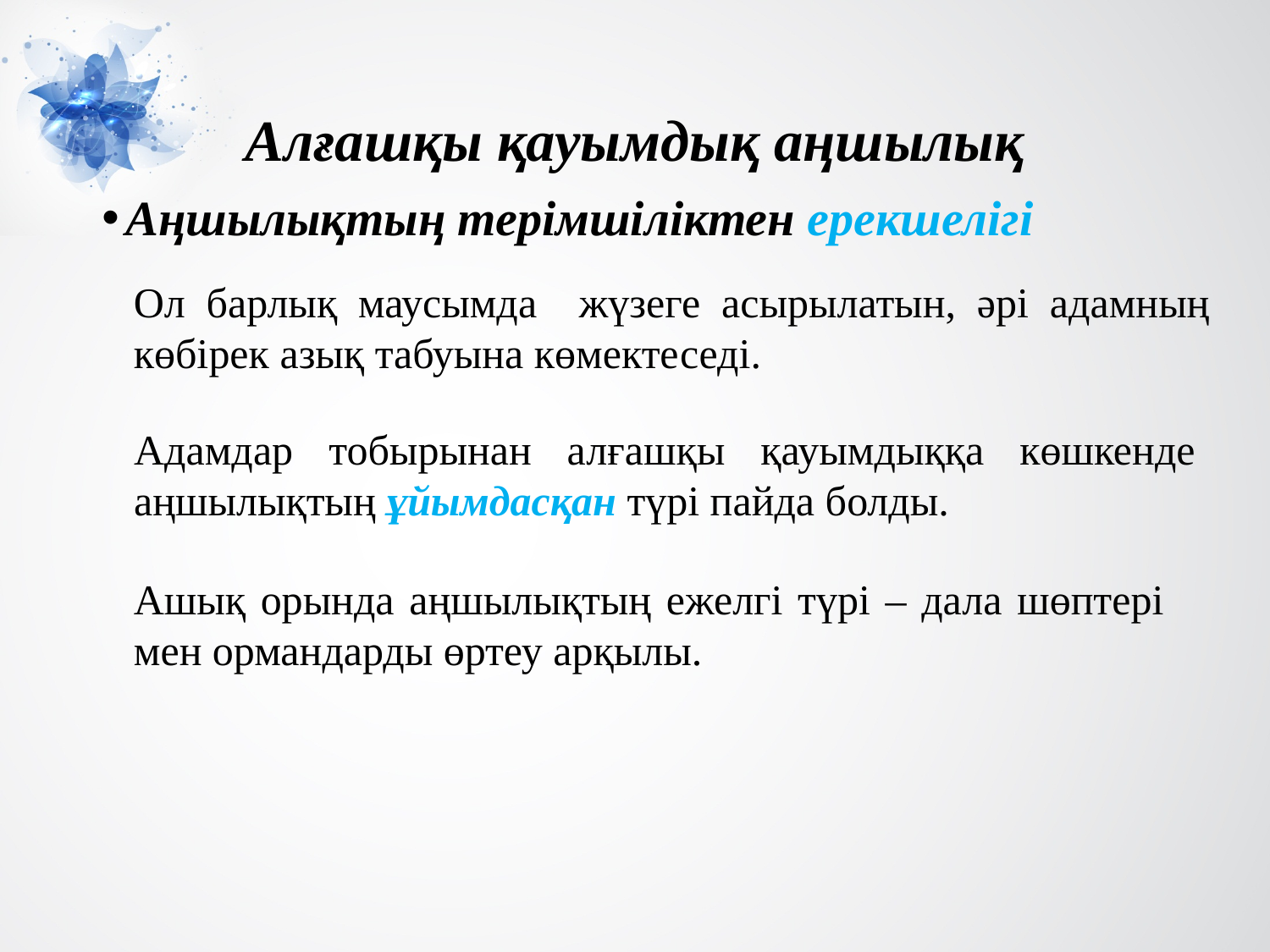

# Алғашқы қауымдық аңшылық
Аңшылықтың терімшіліктен ерекшелігі
Ол барлық маусымда  жүзеге асырылатын, әрі адамның көбірек азық табуына көмектеседі.
Адамдар тобырынан алғашқы қауымдыққа көшкенде  аңшылықтың ұйымдасқан түрі пайда болды.
Ашық орында аңшылықтың ежелгі түрі – дала шөптері мен ормандарды өртеу арқылы.